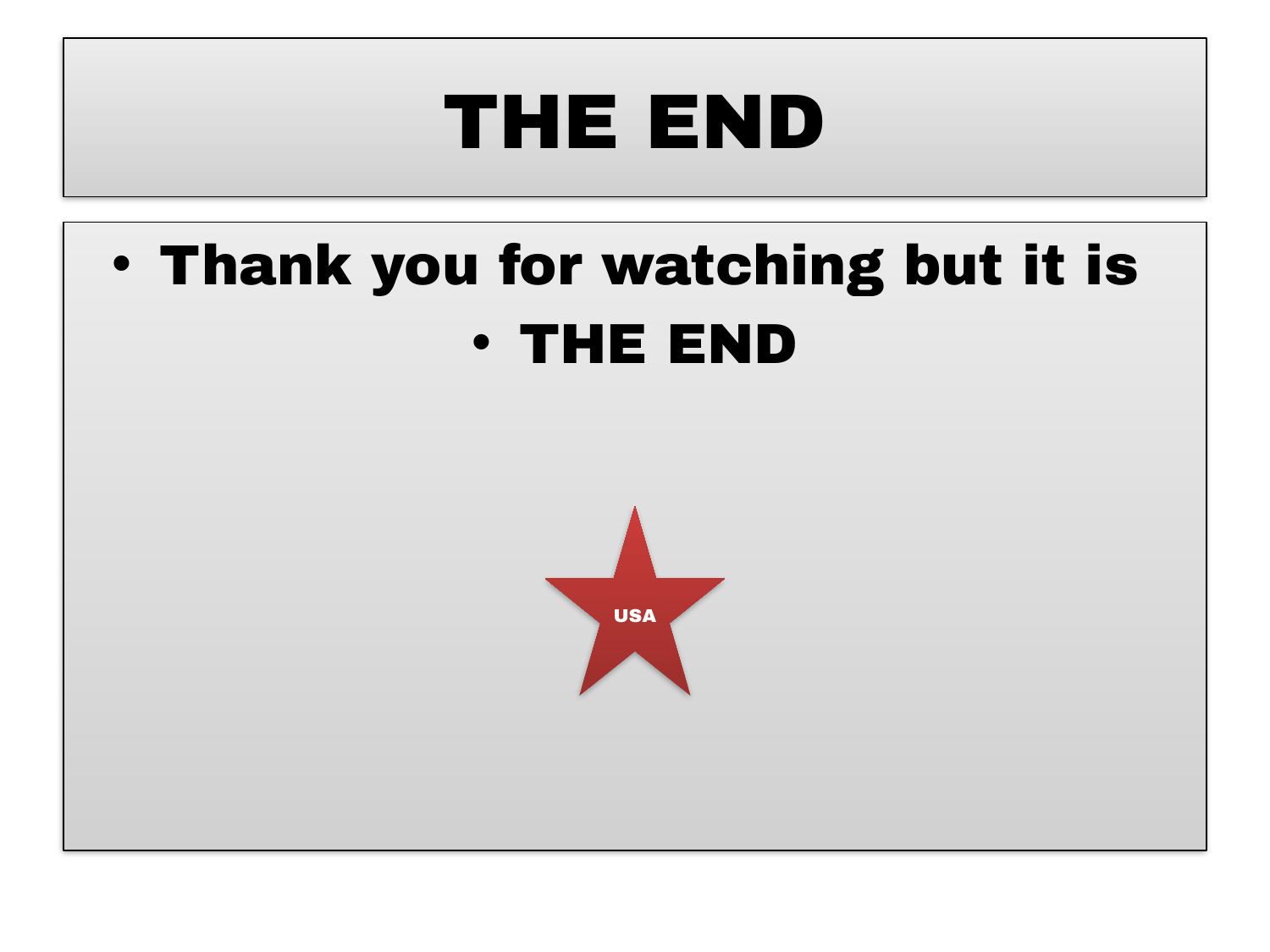

# THE END
Thank you for watching but it is
THE END
USA